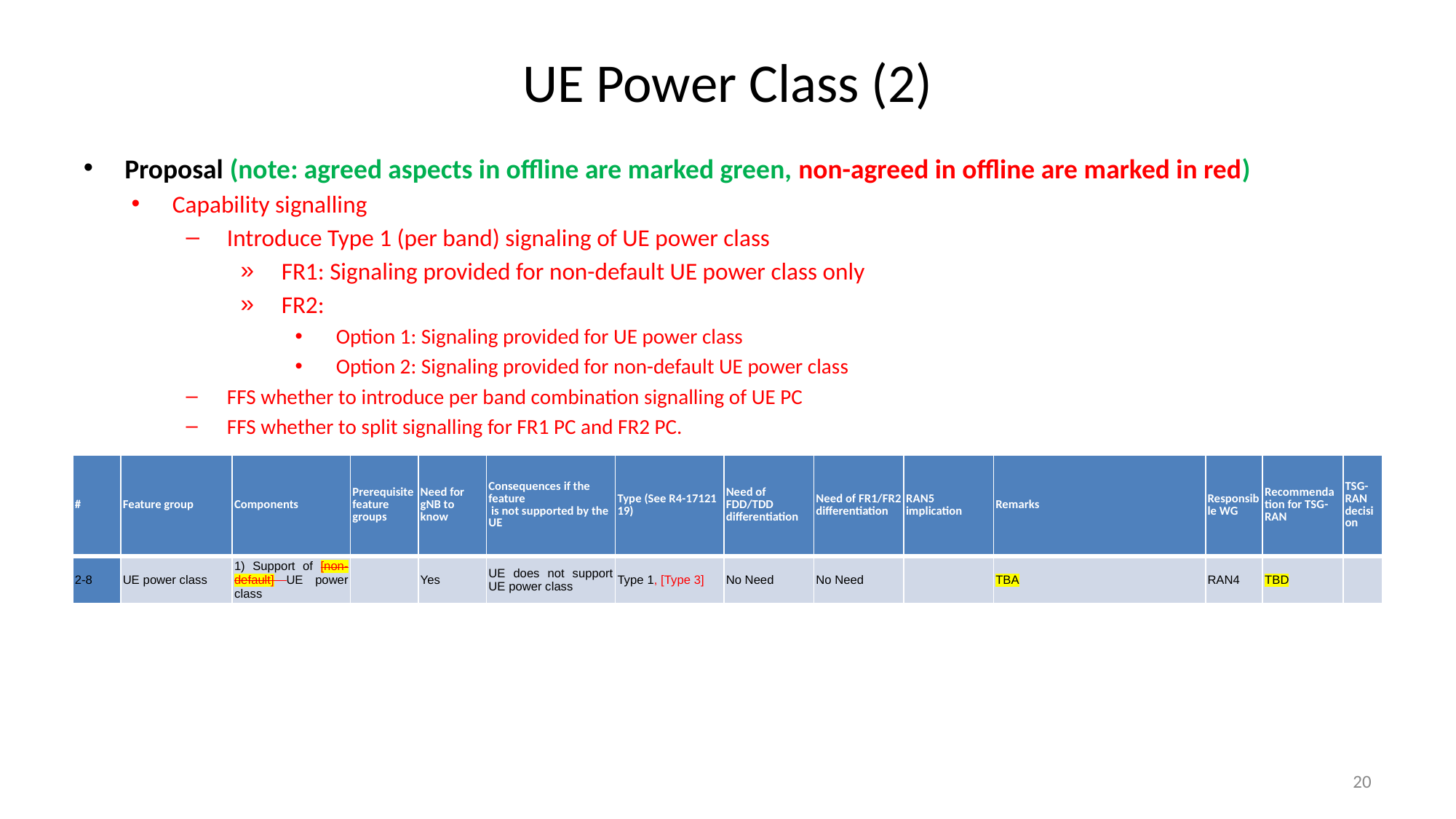

# UE Power Class (2)
Proposal (note: agreed aspects in offline are marked green, non-agreed in offline are marked in red)
Capability signalling
Introduce Type 1 (per band) signaling of UE power class
FR1: Signaling provided for non-default UE power class only
FR2:
Option 1: Signaling provided for UE power class
Option 2: Signaling provided for non-default UE power class
FFS whether to introduce per band combination signalling of UE PC
FFS whether to split signalling for FR1 PC and FR2 PC.

| # | Feature group | Components | Prerequisite feature groups | Need for gNB to know | Consequences if the feature is not supported by the UE | Type (See R4-17121 19) | Need of FDD/TDD differentiation | Need of FR1/FR2 differentiation | RAN5 implication | Remarks | Responsible WG | Recommendation for TSG-RAN | TSG-RAN decision |
| --- | --- | --- | --- | --- | --- | --- | --- | --- | --- | --- | --- | --- | --- |
| 2-8 | UE power class | 1) Support of [non-default] UE power class |  | Yes | UE does not support UE power class | Type 1, [Type 3] | No Need | No Need |  | TBA | RAN4 | TBD |  |
20